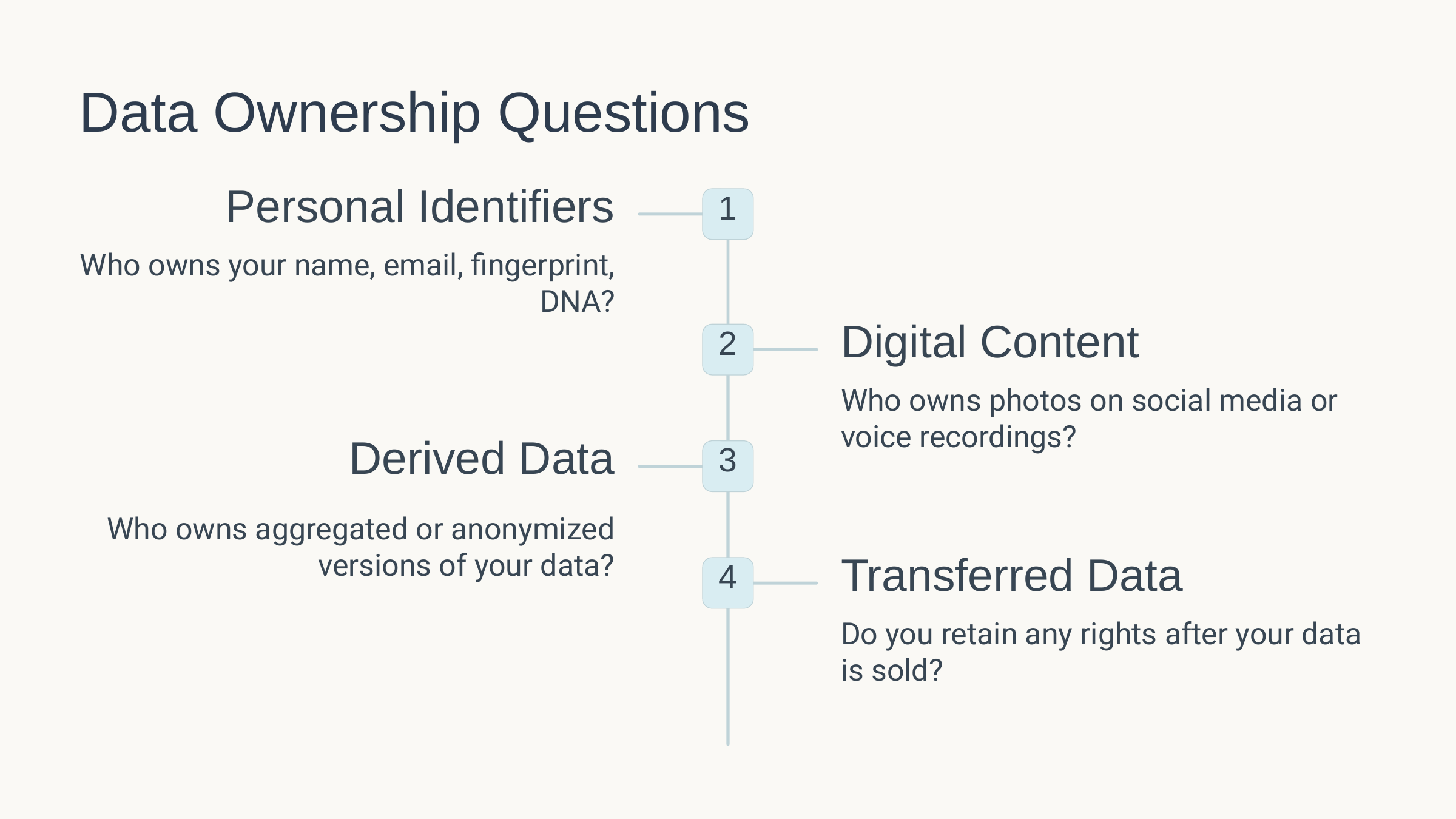

Data Ownership Questions

1
Personal Identifiers

Who owns your name, email, fingerprint, DNA?

2
Digital Content

Who owns photos on social media or voice recordings?

3
Derived Data

Who owns aggregated or anonymized versions of your data?

4
Transferred Data

Do you retain any rights after your data is sold?